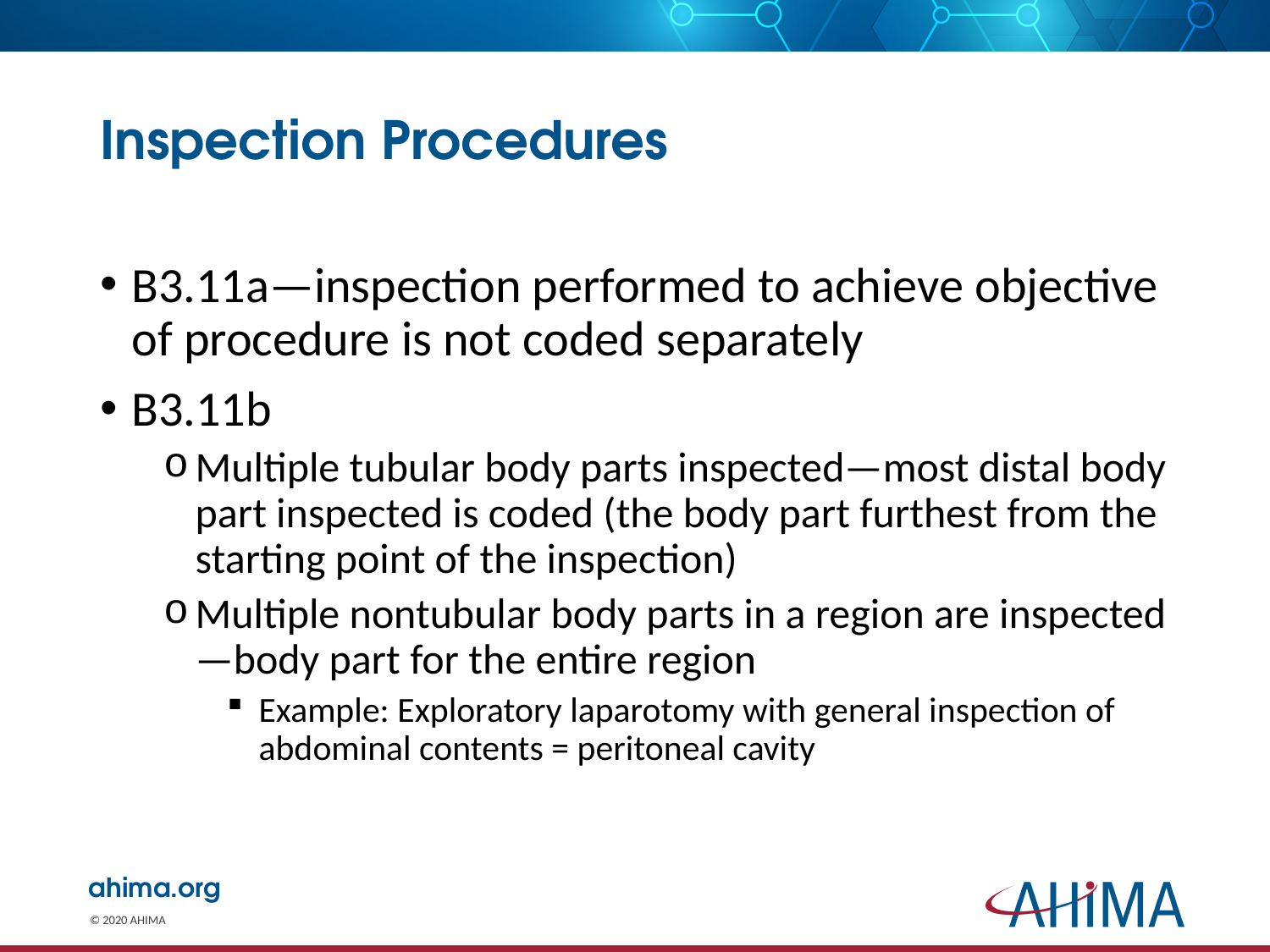

# Inspection Procedures
B3.11a—inspection performed to achieve objective of procedure is not coded separately
B3.11b
Multiple tubular body parts inspected—most distal body part inspected is coded (the body part furthest from the starting point of the inspection)
Multiple nontubular body parts in a region are inspected—body part for the entire region
Example: Exploratory laparotomy with general inspection of abdominal contents = peritoneal cavity